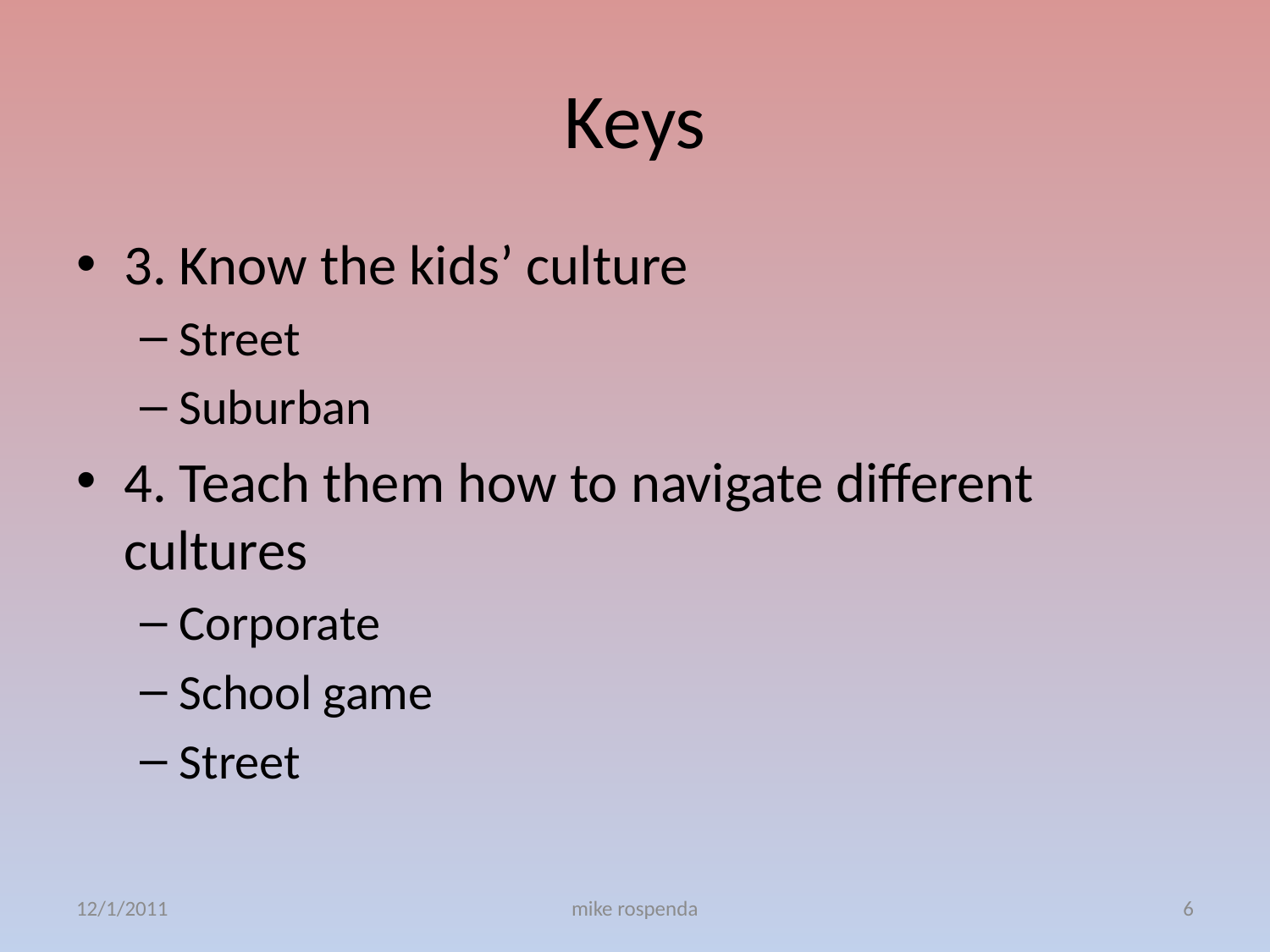

# Keys
3. Know the kids’ culture
Street
Suburban
4. Teach them how to navigate different cultures
Corporate
School game
Street

12/1/2011
mike rospenda
6